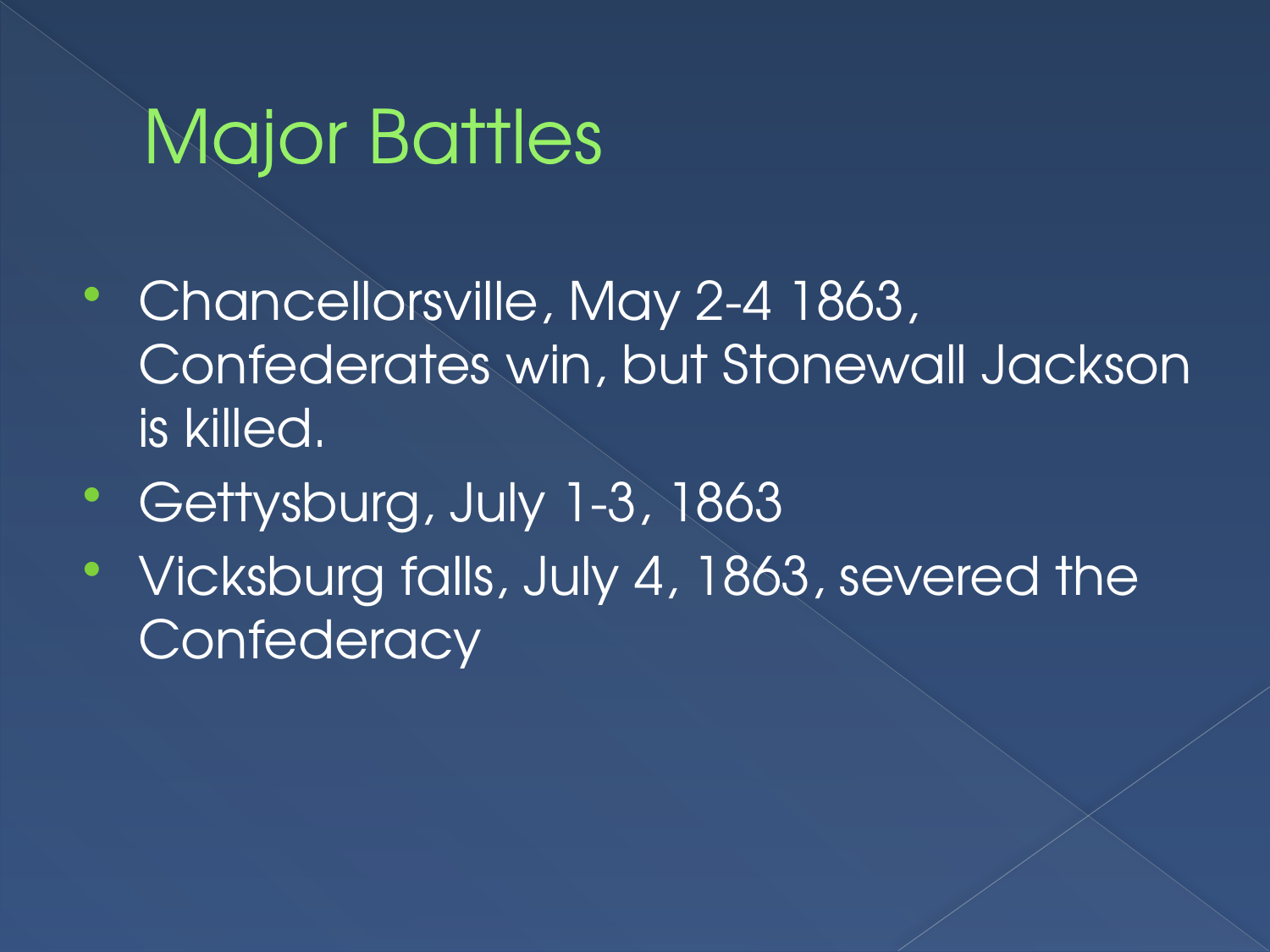

# Major Battles
Chancellorsville, May 2-4 1863, Confederates win, but Stonewall Jackson is killed.
Gettysburg, July 1-3, 1863
Vicksburg falls, July 4, 1863, severed the Confederacy